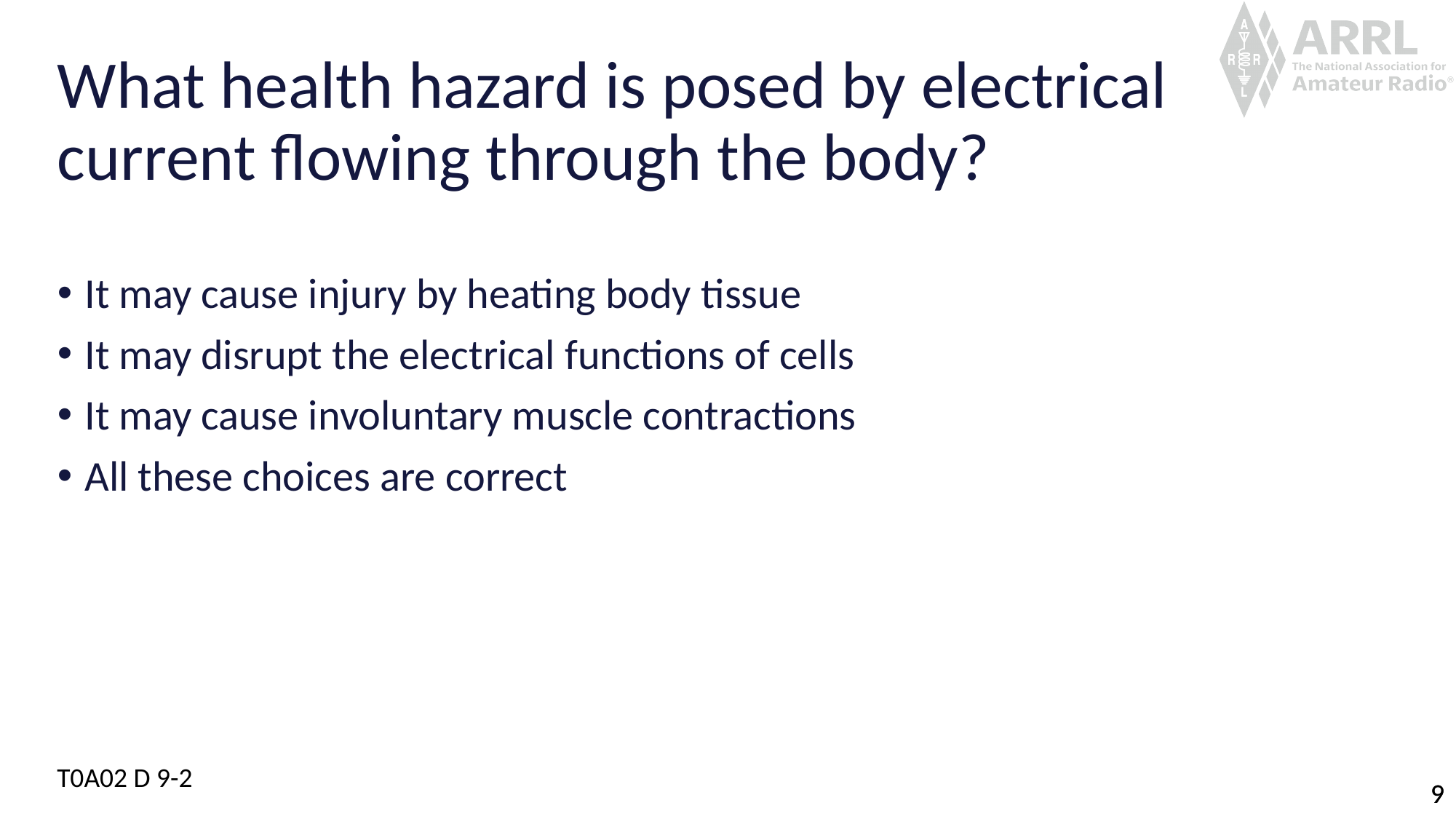

# What health hazard is posed by electrical current flowing through the body?
It may cause injury by heating body tissue
It may disrupt the electrical functions of cells
It may cause involuntary muscle contractions
All these choices are correct
T0A02 D 9-2